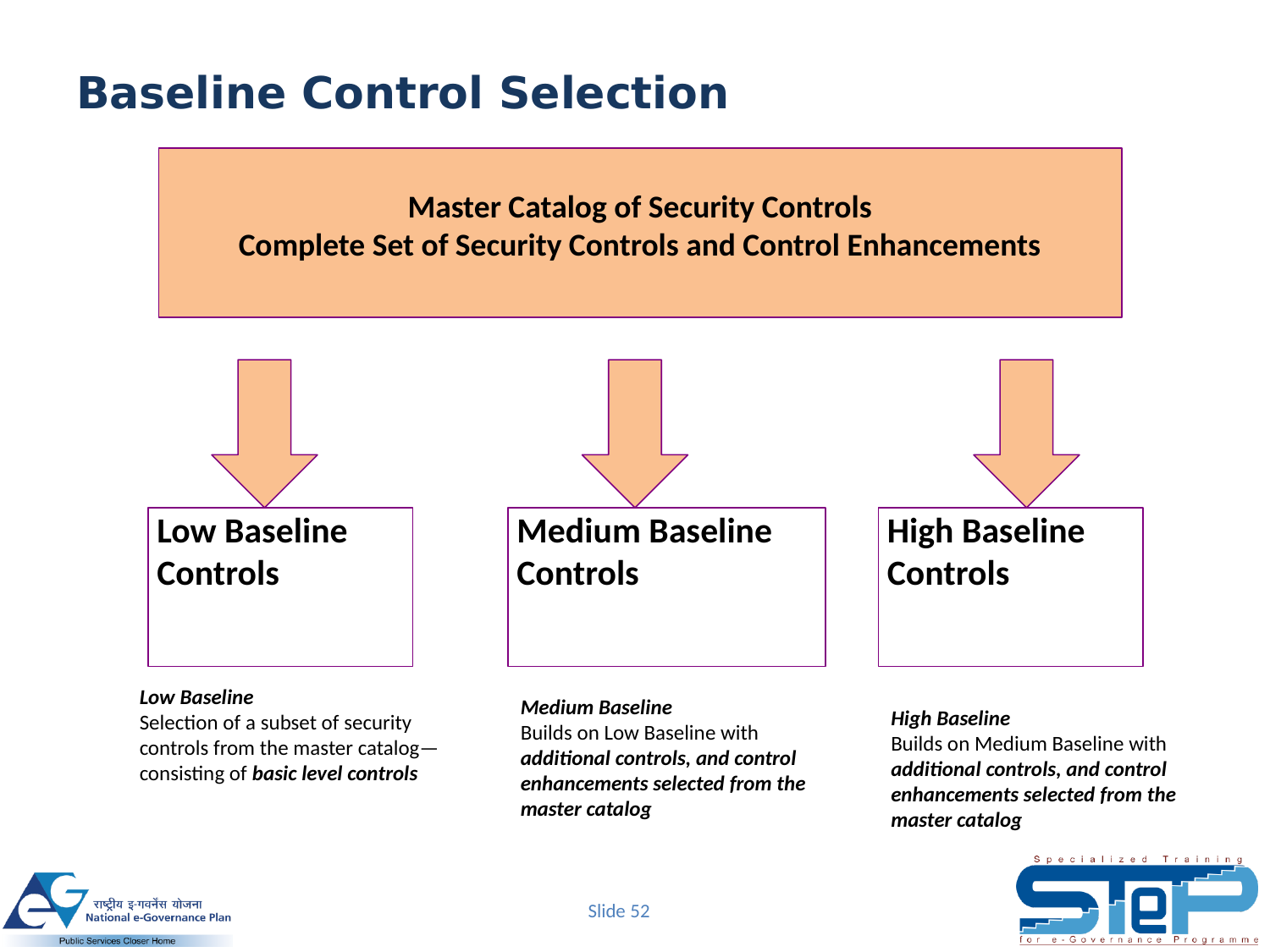

# Baseline Control Selection

Master Catalog of Security Controls
Complete Set of Security Controls and Control Enhancements

Low Baseline
Controls
Medium Baseline
Controls
High Baseline
Controls
Low Baseline
Selection of a subset of security
controls from the master catalog—
consisting of basic level controls
Medium Baseline
Builds on Low Baseline with
additional controls, and control
enhancements selected from the master catalog
High Baseline
Builds on Medium Baseline with
additional controls, and control
enhancements selected from the master catalog